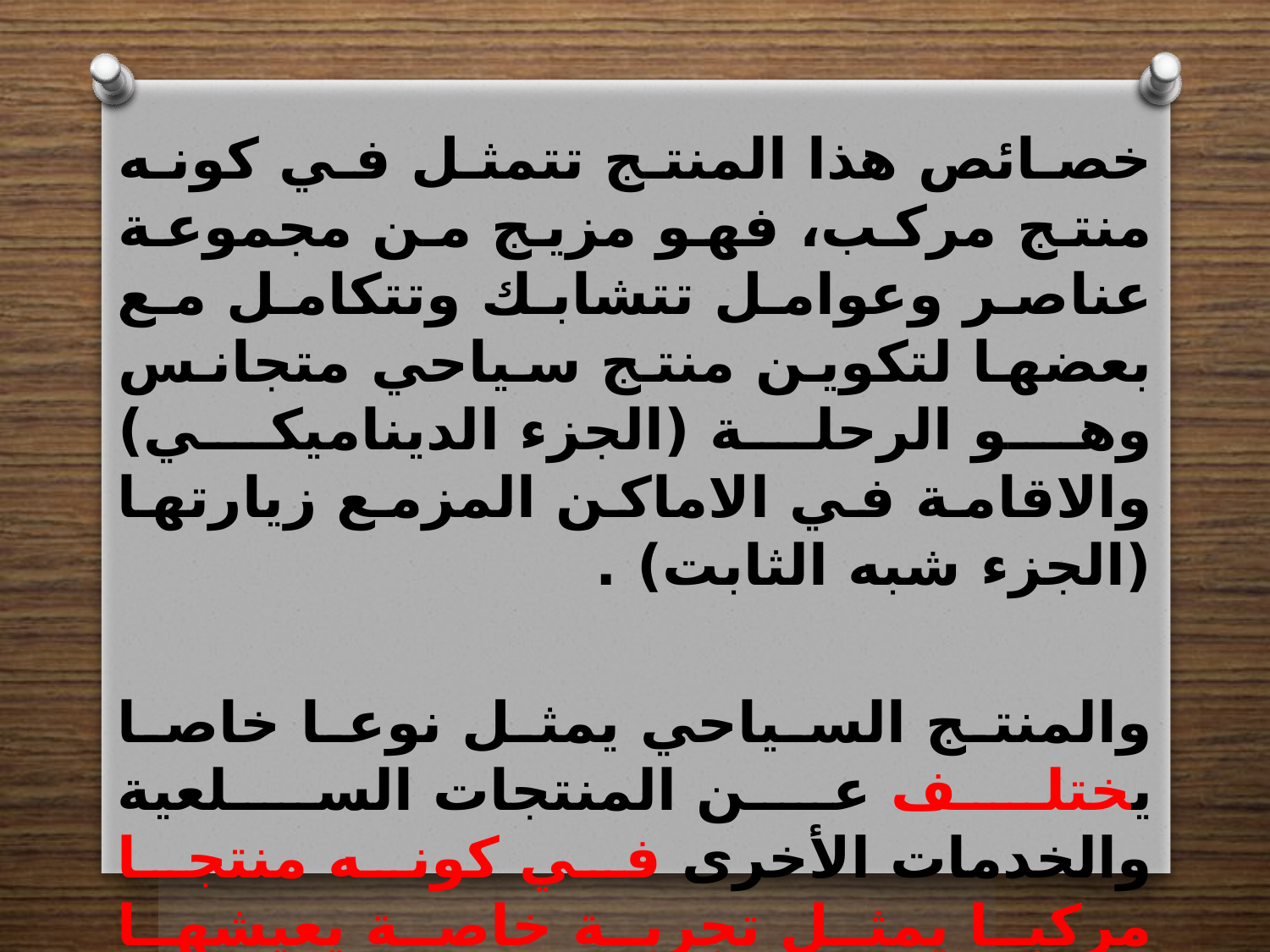

خصائص هذا المنتج تتمثل في كونه منتج مركب، فهو مزيج من مجموعة عناصر وعوامل تتشابك وتتكامل مع بعضها لتكوين منتج سياحي متجانس وهو الرحلة (الجزء الديناميكي) والاقامة في الاماكن المزمع زيارتها (الجزء شبه الثابت) .

والمنتج السياحي يمثل نوعا خاصا يختلف عن المنتجات السلعية والخدمات الأخرى في كونه منتجا مركبا يمثل تجربة خاصة يعيشها السائح من بداية استعداده للرحلة وحتى عودته من الرحلة .